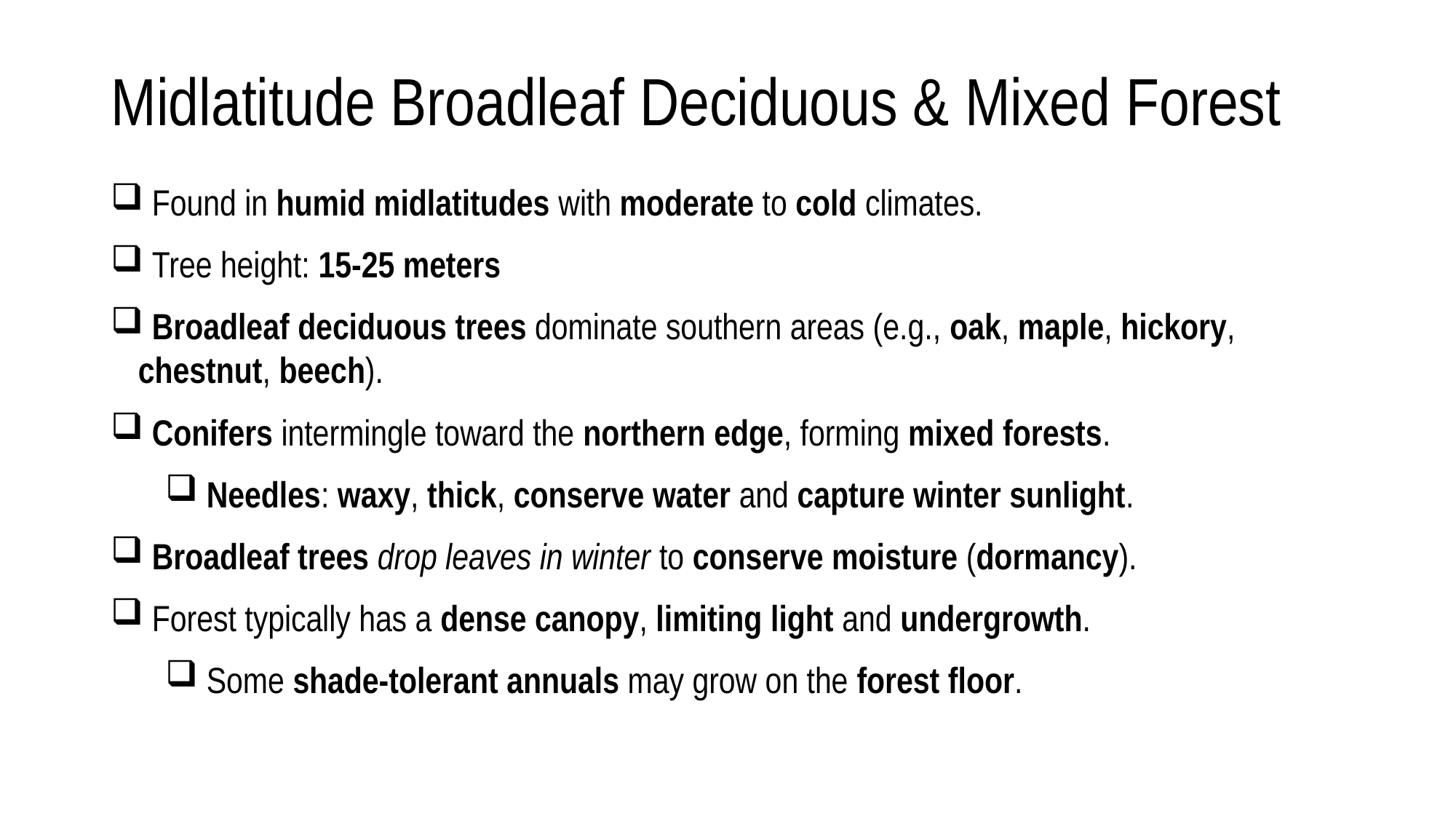

# Midlatitude Broadleaf Deciduous & Mixed Forest
 Found in humid midlatitudes with moderate to cold climates.
 Tree height: 15-25 meters
 Broadleaf deciduous trees dominate southern areas (e.g., oak, maple, hickory, chestnut, beech).
 Conifers intermingle toward the northern edge, forming mixed forests.
 Needles: waxy, thick, conserve water and capture winter sunlight.
 Broadleaf trees drop leaves in winter to conserve moisture (dormancy).
 Forest typically has a dense canopy, limiting light and undergrowth.
 Some shade-tolerant annuals may grow on the forest floor.